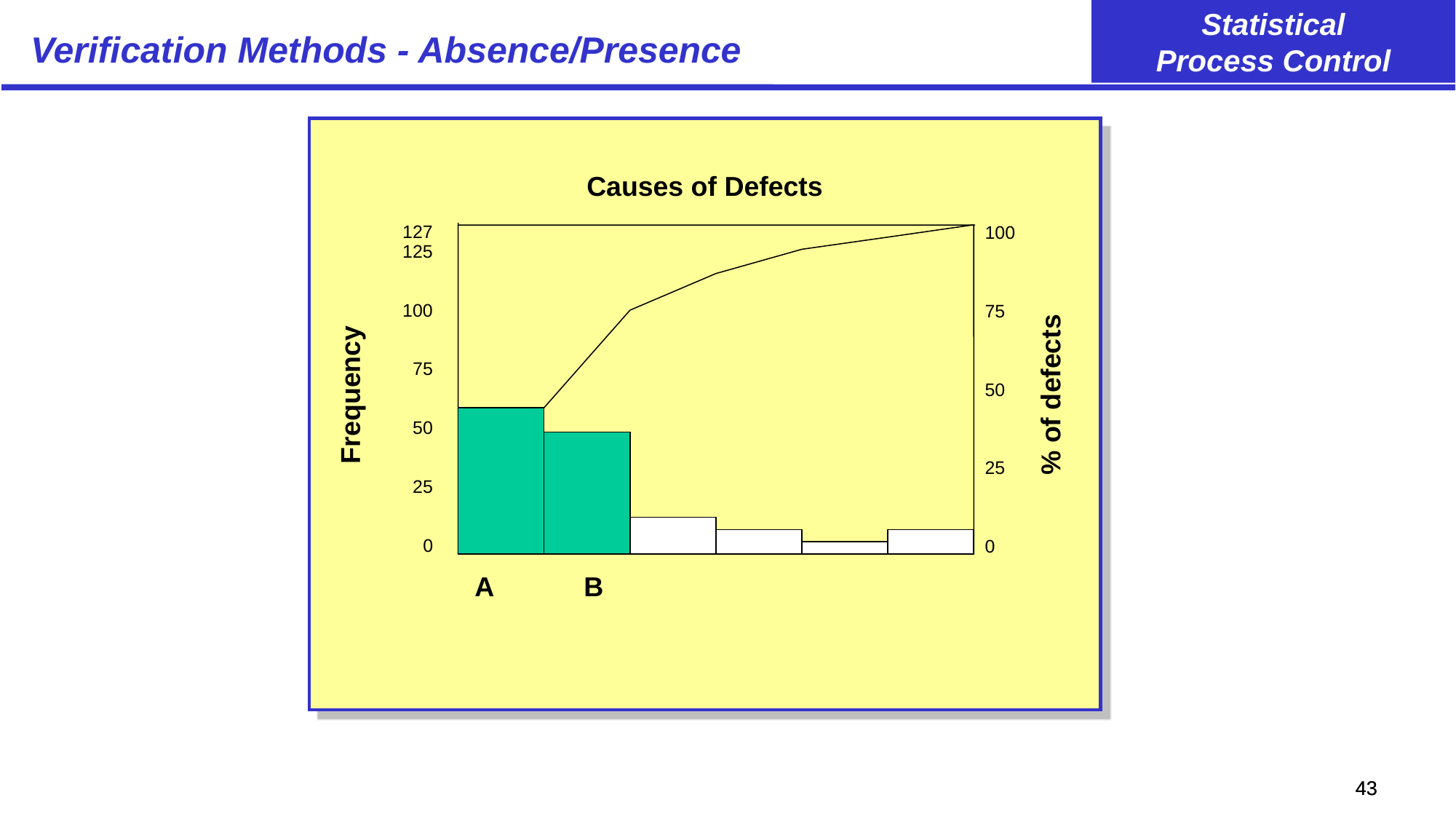

# Verification Methods - Absence/Presence

Causes of Defects
127
125

100

75

50

25

0
100

75

50

25

0

Frequency
% of defects

A	B